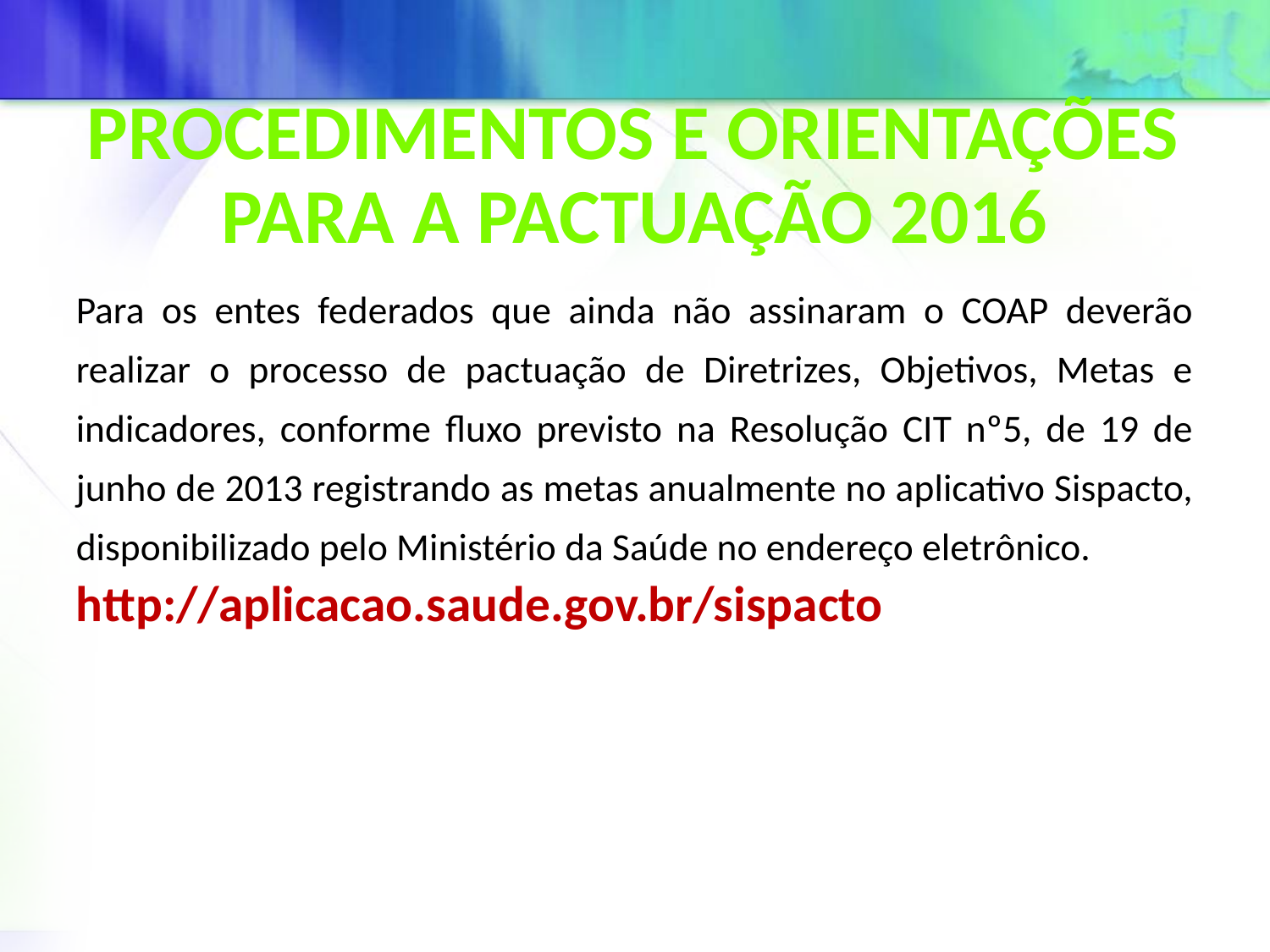

PROCEDIMENTOS E ORIENTAÇÕES
PARA A PACTUAÇÃO 2016
Para os entes federados que ainda não assinaram o COAP deverão realizar o processo de pactuação de Diretrizes, Objetivos, Metas e indicadores, conforme fluxo previsto na Resolução CIT nº5, de 19 de junho de 2013 registrando as metas anualmente no aplicativo Sispacto, disponibilizado pelo Ministério da Saúde no endereço eletrônico.
http://aplicacao.saude.gov.br/sispacto